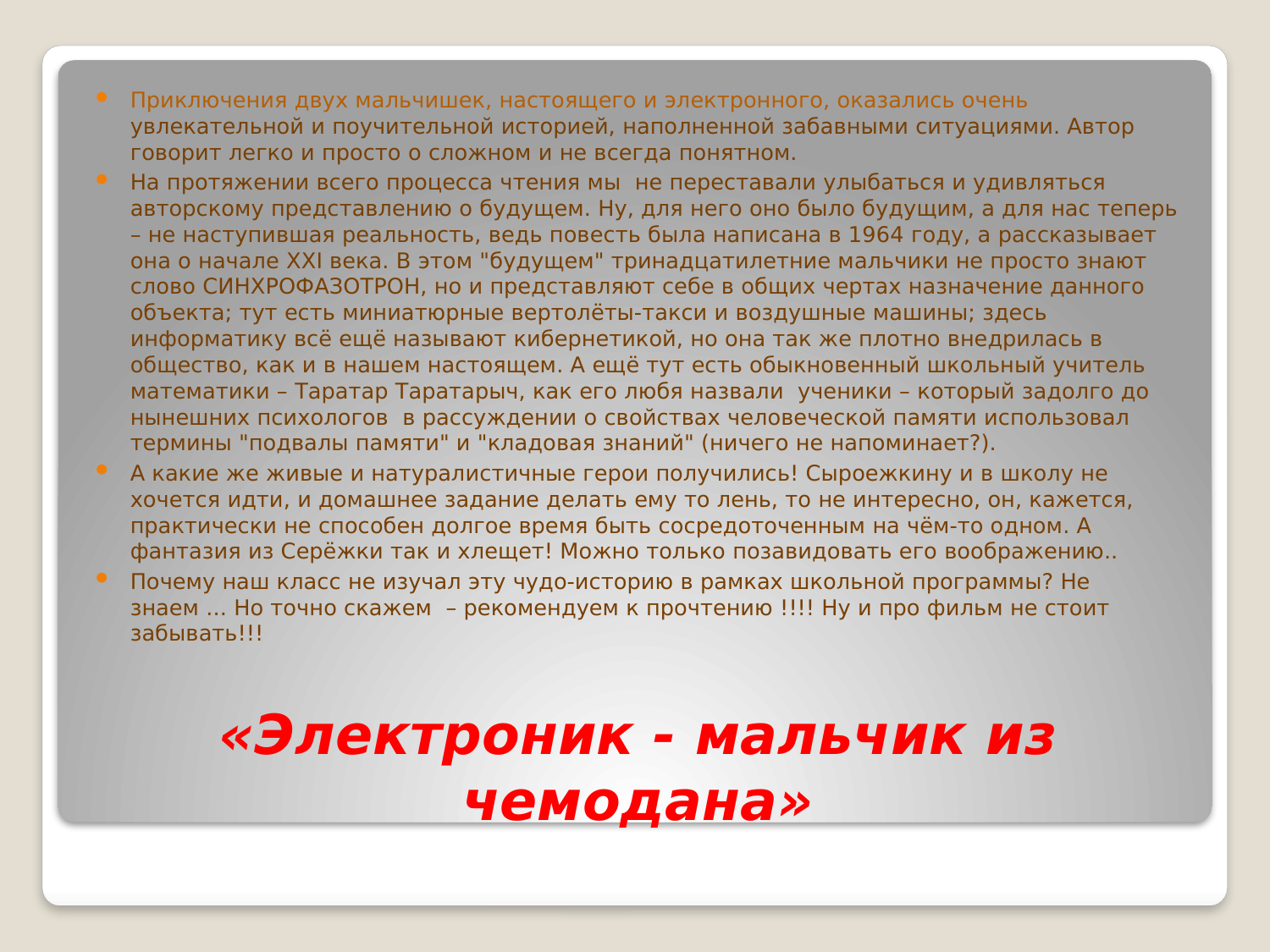

Приключения двух мальчишек, настоящего и электронного, оказались очень увлекательной и поучительной историей, наполненной забавными ситуациями. Автор говорит легко и просто о сложном и не всегда понятном.
На протяжении всего процесса чтения мы  не переставали улыбаться и удивляться авторскому представлению о будущем. Ну, для него оно было будущим, а для нас теперь – не наступившая реальность, ведь повесть была написана в 1964 году, а рассказывает она о начале XXI века. В этом "будущем" тринадцатилетние мальчики не просто знают слово СИНХРОФАЗОТРОН, но и представляют себе в общих чертах назначение данного объекта; тут есть миниатюрные вертолёты-такси и воздушные машины; здесь информатику всё ещё называют кибернетикой, но она так же плотно внедрилась в общество, как и в нашем настоящем. А ещё тут есть обыкновенный школьный учитель математики – Таратар Таратарыч, как его любя назвали  ученики – который задолго до нынешних психологов  в рассуждении о свойствах человеческой памяти использовал термины "подвалы памяти" и "кладовая знаний" (ничего не напоминает?).
А какие же живые и натуралистичные герои получились! Сыроежкину и в школу не хочется идти, и домашнее задание делать ему то лень, то не интересно, он, кажется, практически не способен долгое время быть сосредоточенным на чём-то одном. А фантазия из Серёжки так и хлещет! Можно только позавидовать его воображению..
Почему наш класс не изучал эту чудо-историю в рамках школьной программы? Не знаем ... Но точно скажем  – рекомендуем к прочтению !!!! Ну и про фильм не стоит забывать!!!

# «Электроник - мальчик из чемодана»